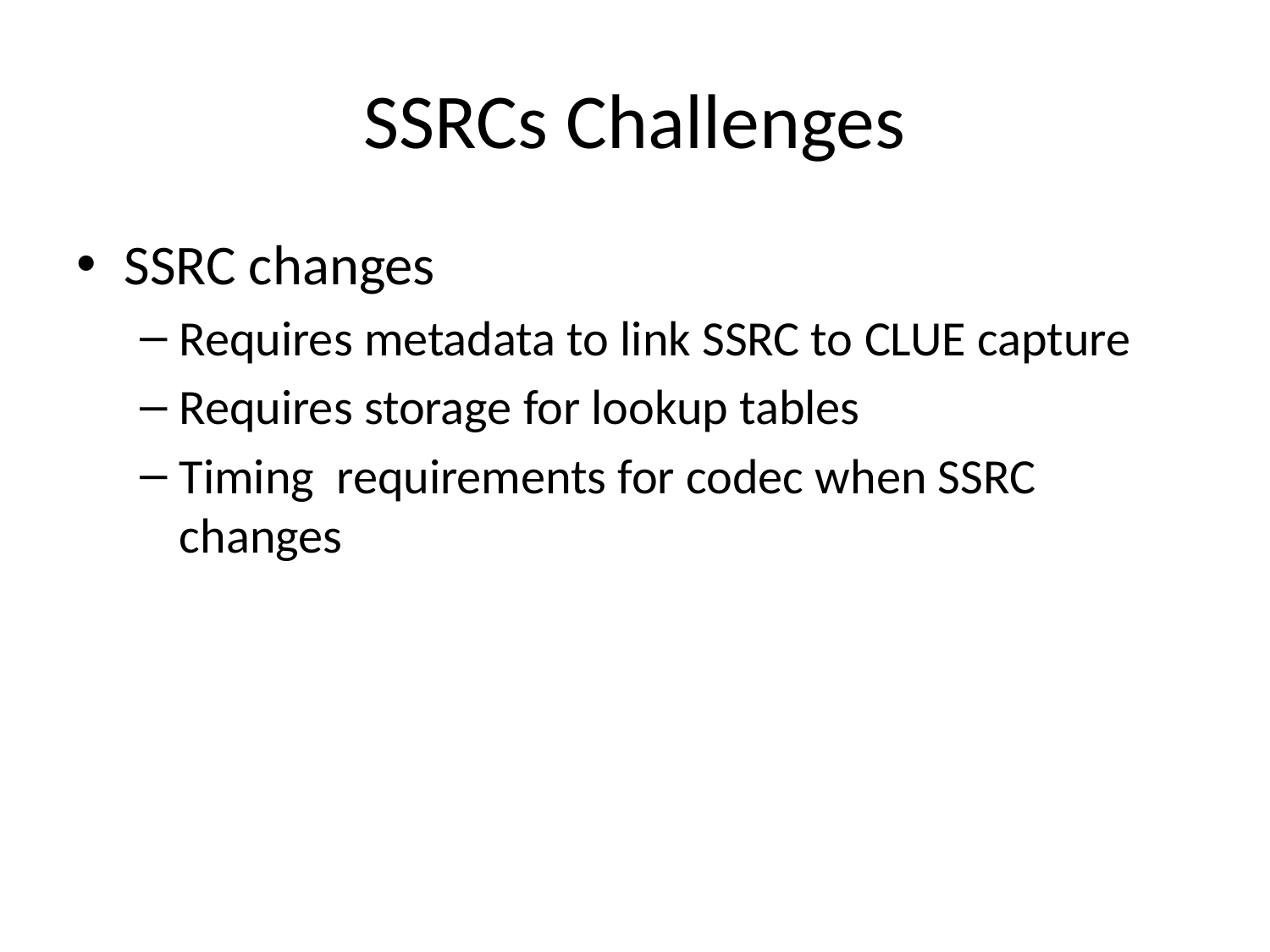

# SSRCs Challenges
SSRC changes
Requires metadata to link SSRC to CLUE capture
Requires storage for lookup tables
Timing  requirements for codec when SSRC changes